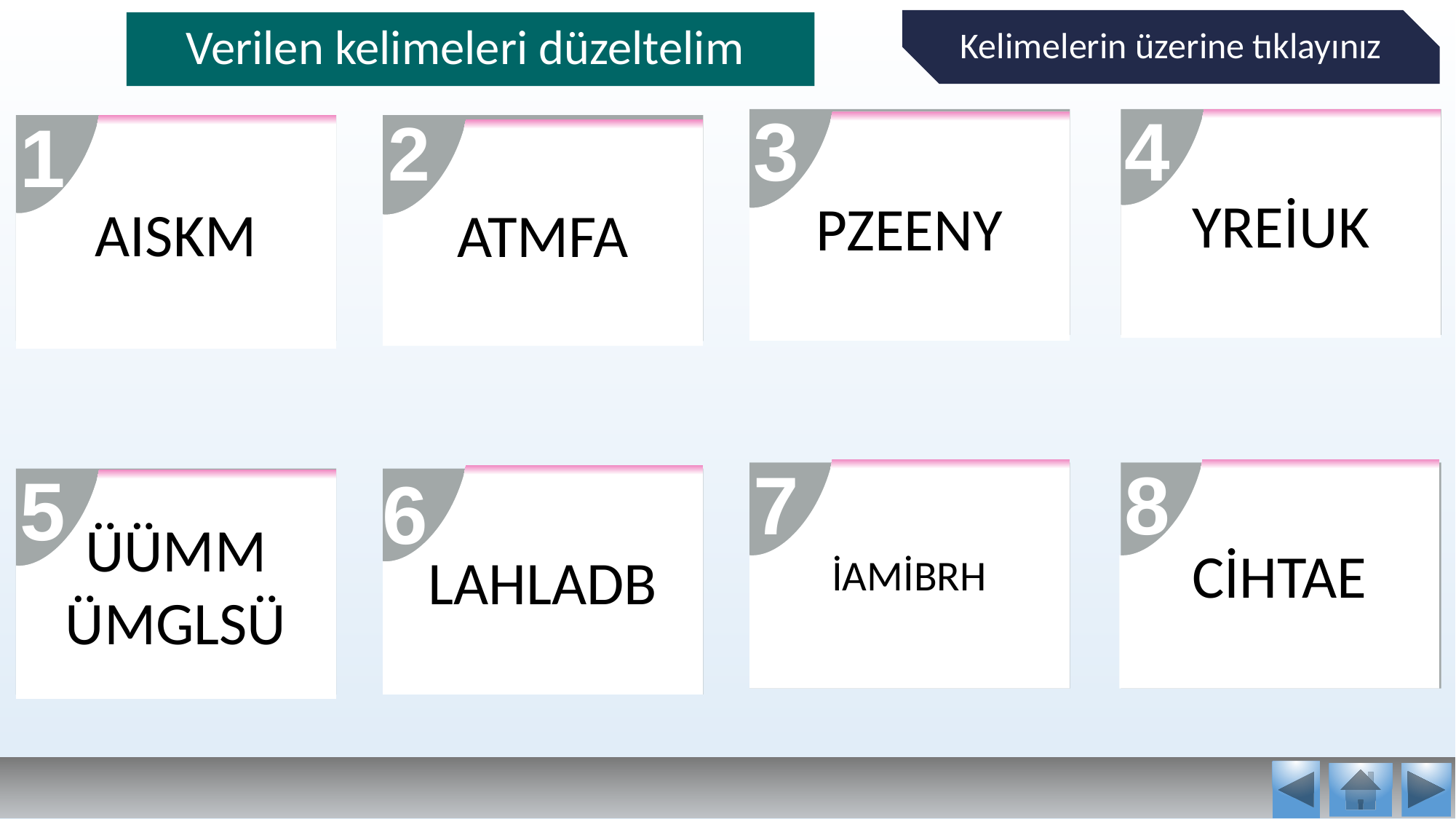

Kelimelerin üzerine tıklayınız
# Verilen kelimeleri düzeltelim
3
4
2
1
YREİUK
ZEYNEP
RUKİYE
PZEENY
AISKM
KASIM
FATMA
ATMFA
7
8
5
6
İAMİBRH
CİHTAE
İBRAHİM
HATİCE
LAHLADB
ÜMMÜ GÜLSÜM
ABDULLAH
ÜÜMM ÜMGLSÜ